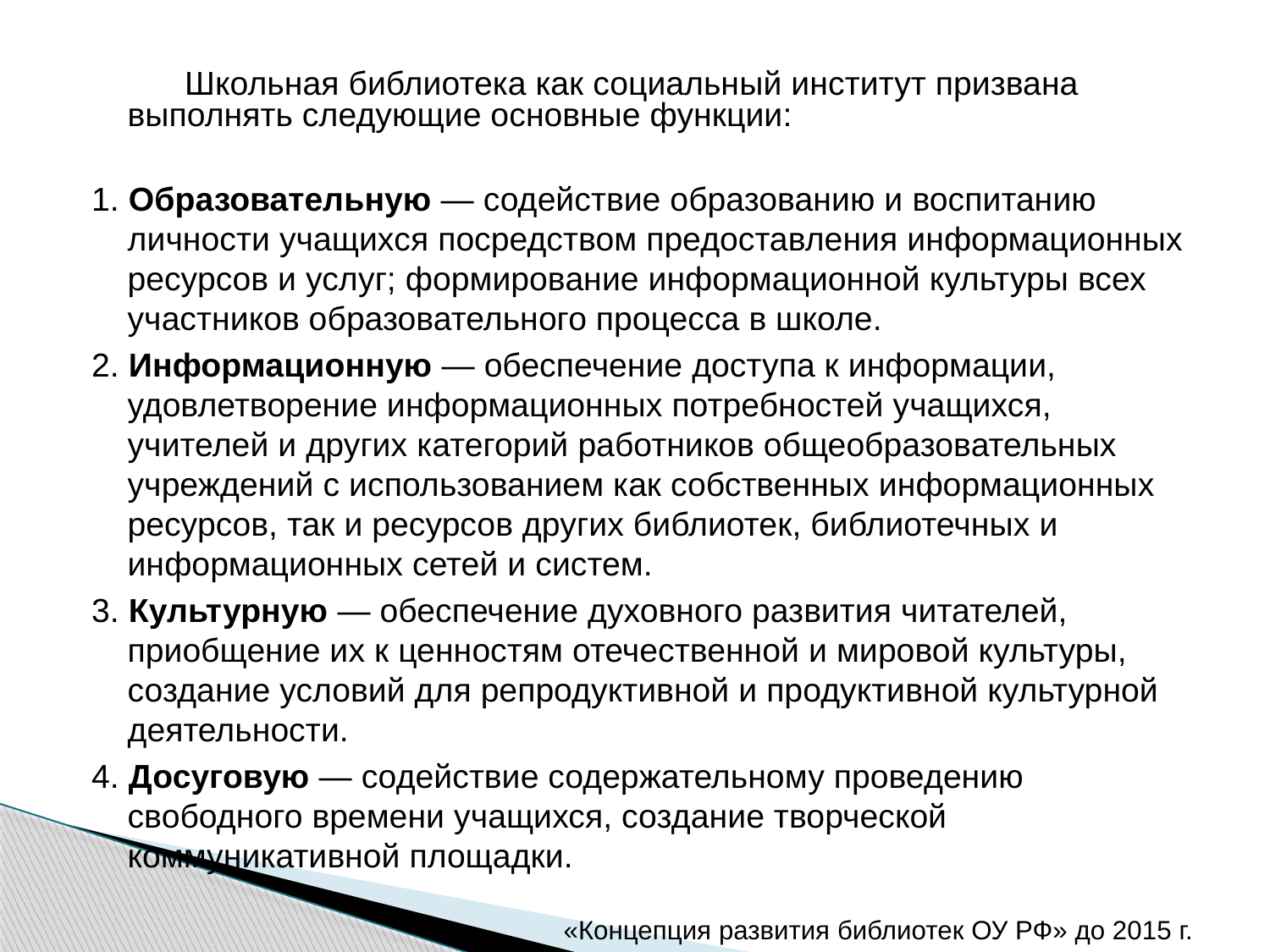

#
          Школьная библиотека как социальный институт призвана выполнять следующие основные функции:

1. Образовательную — содействие образованию и воспитанию личности учащихся посредством предоставления информационных ресурсов и услуг; формирование информационной культуры всех участников образовательного процесса в школе.
2. Информационную — обеспечение доступа к информации, удовлетворение информационных потребностей учащихся, учителей и других категорий работников общеобразовательных учреждений с использованием как собственных информационных ресурсов, так и ресурсов других библиотек, библиотечных и информационных сетей и систем.
3. Культурную — обеспечение духовного развития читателей, приобщение их к ценностям отечественной и мировой культуры, создание условий для репродуктивной и продуктивной культурной деятельности.
4. Досуговую — содействие содержательному проведению свободного времени учащихся, создание творческой коммуникативной площадки.

«Концепция развития библиотек ОУ РФ» до 2015 г.